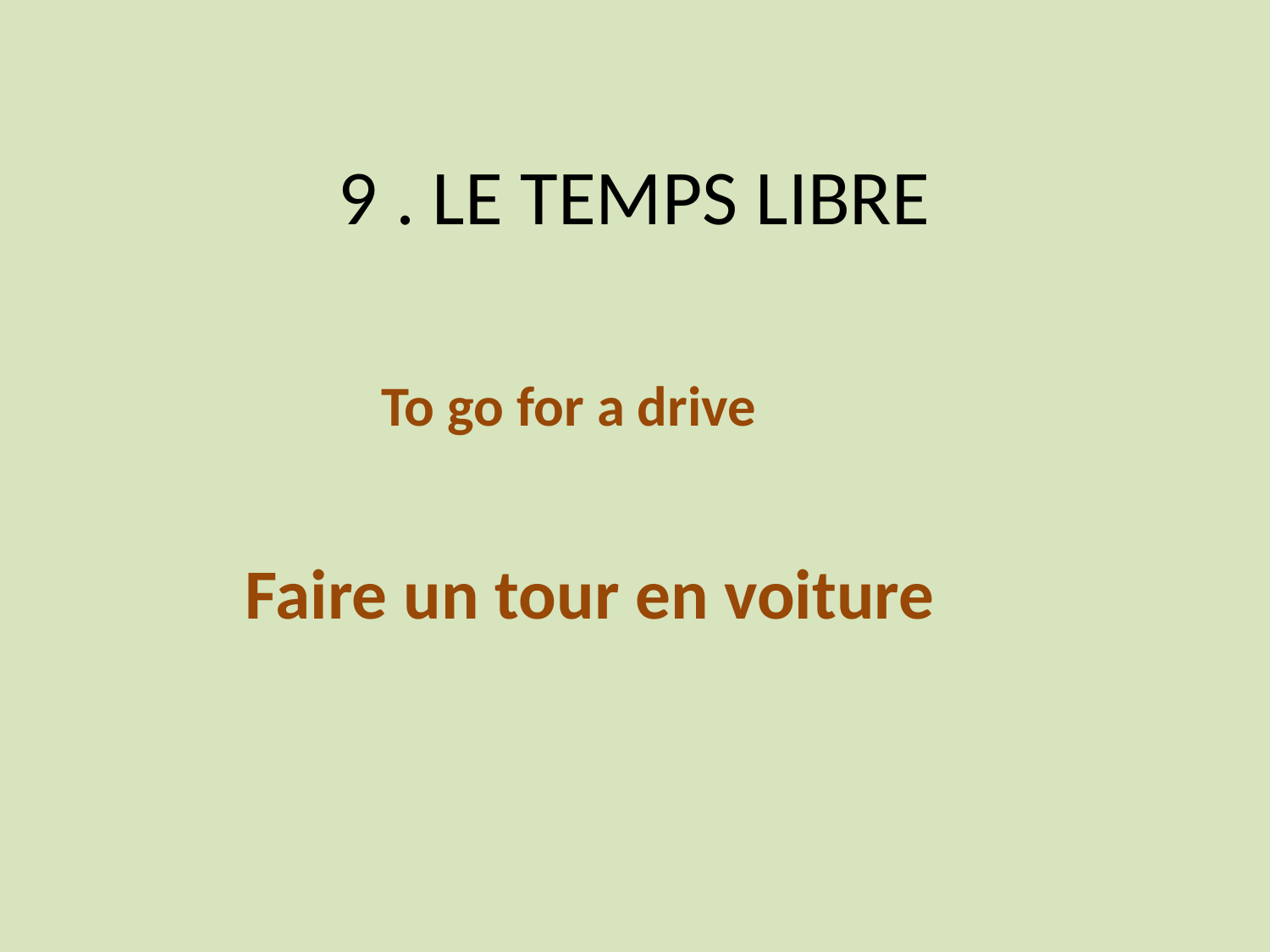

# 9 . LE TEMPS LIBRE
To go for a drive
Faire un tour en voiture